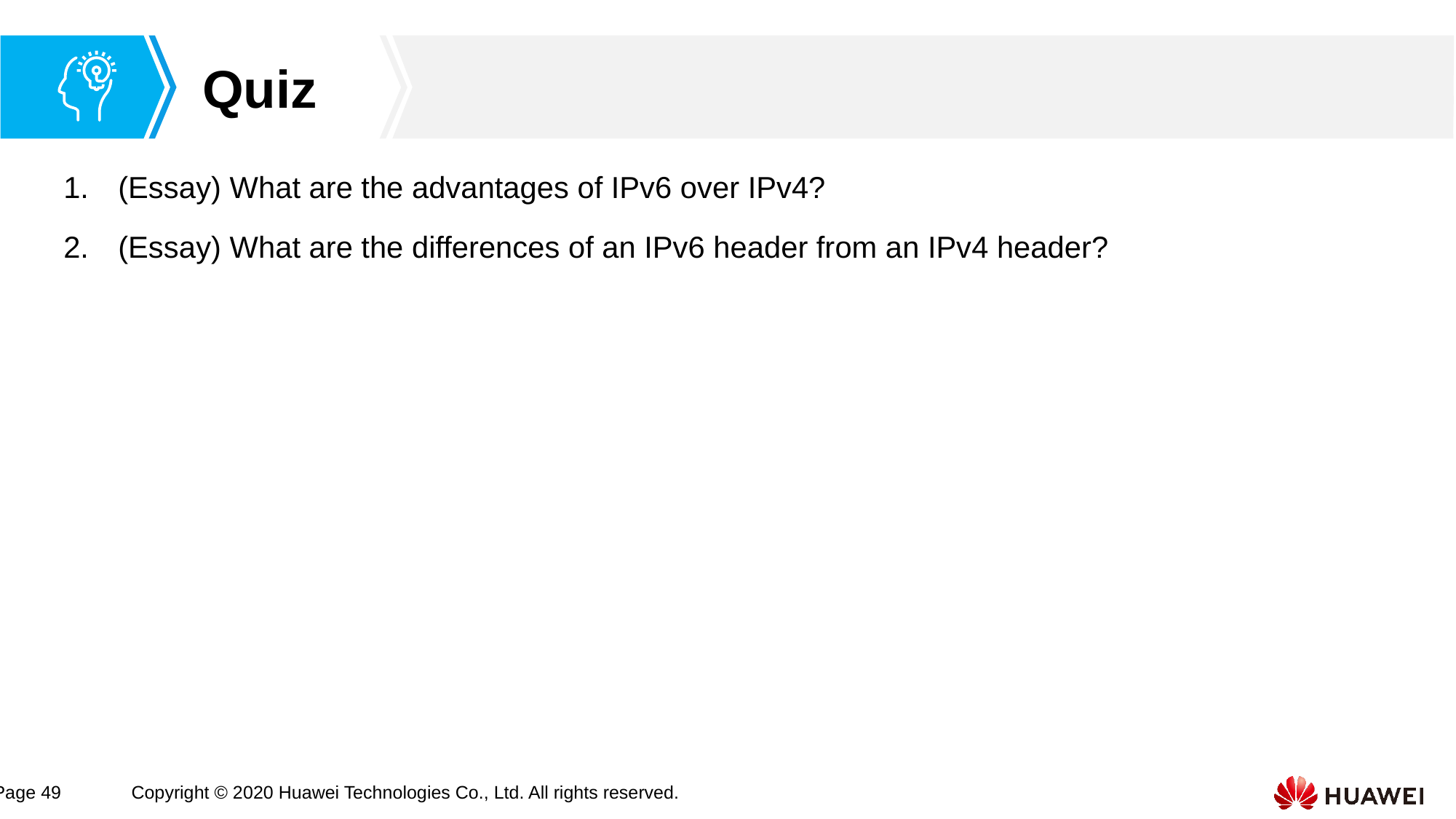

(Essay) What are the advantages of IPv6 over IPv4?
(Essay) What are the differences of an IPv6 header from an IPv4 header?